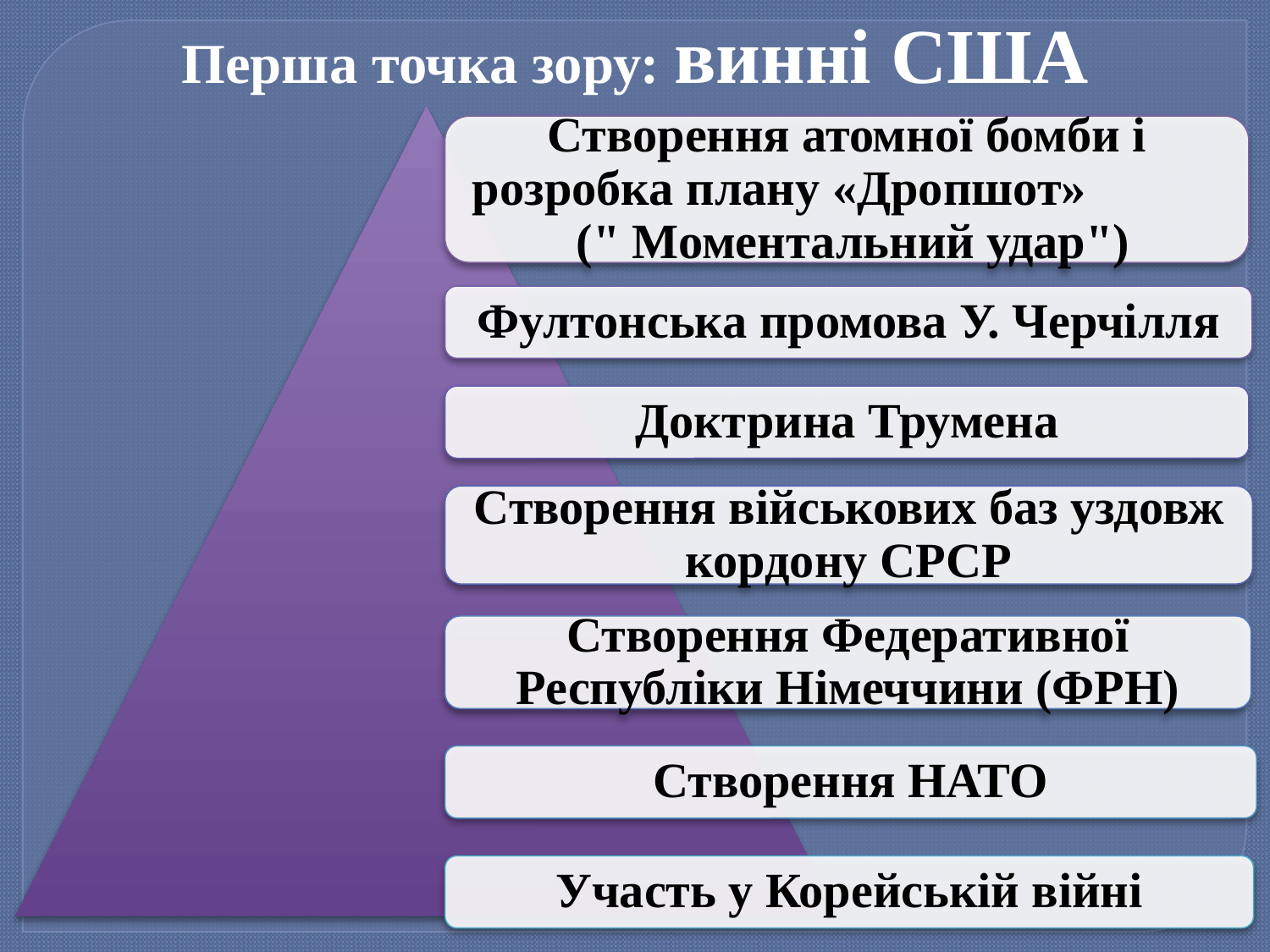

Перша точка зору: винні США
Створення атомної бомби і розробка плану «Дропшот»             (" Моментальний удар")
Фултонська промова У. Черчілля
Доктрина Трумена
Створення військових баз уздовж кордону СРСР
Створення Федеративної Республіки Німеччини (ФРН)
Створення НАТО
Участь у Корейській війні